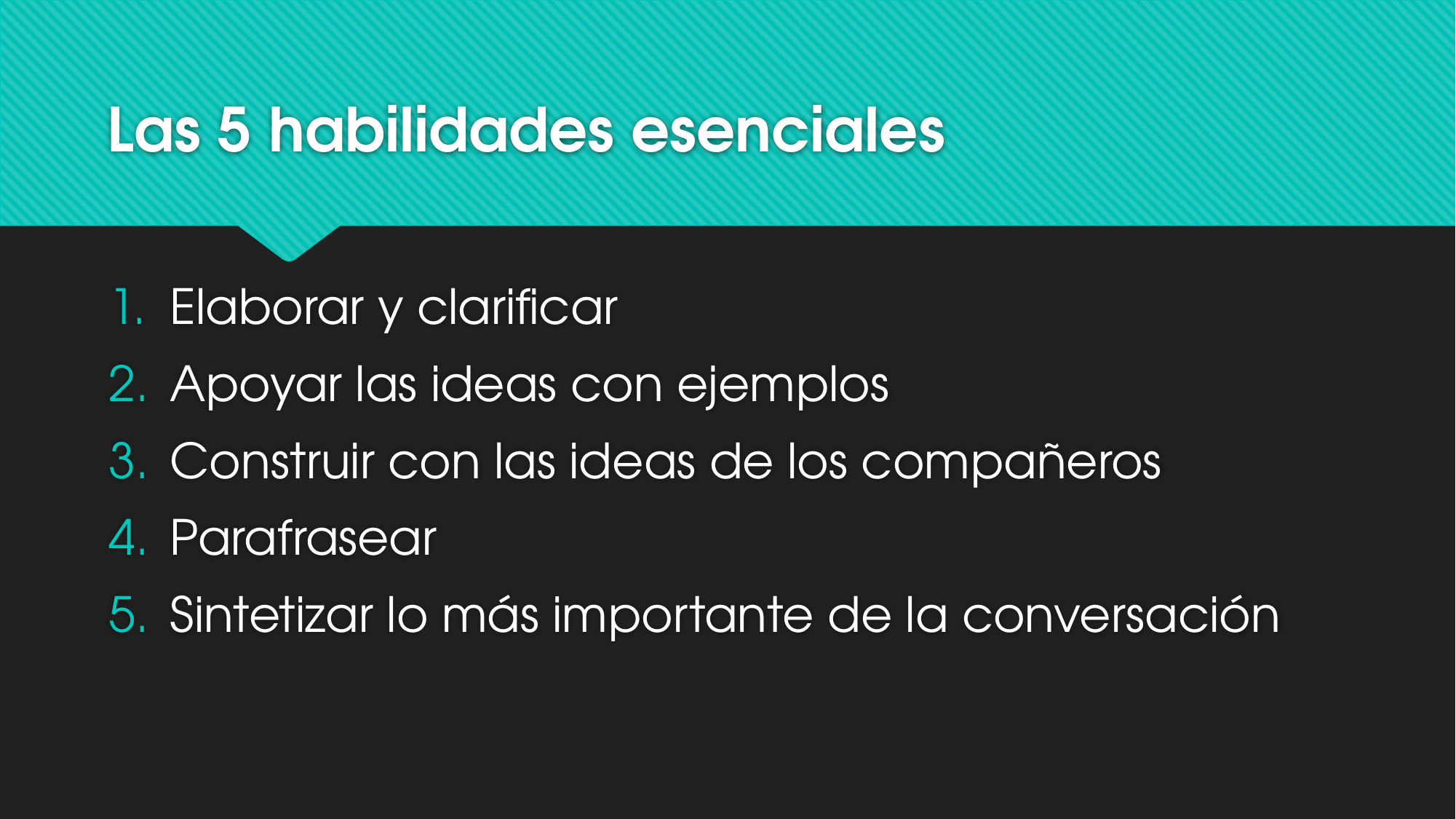

# Las 5 habilidades esenciales
Elaborar y clarificar
Apoyar las ideas con ejemplos
Construir con las ideas de los compañeros
Parafrasear
Sintetizar lo más importante de la conversación